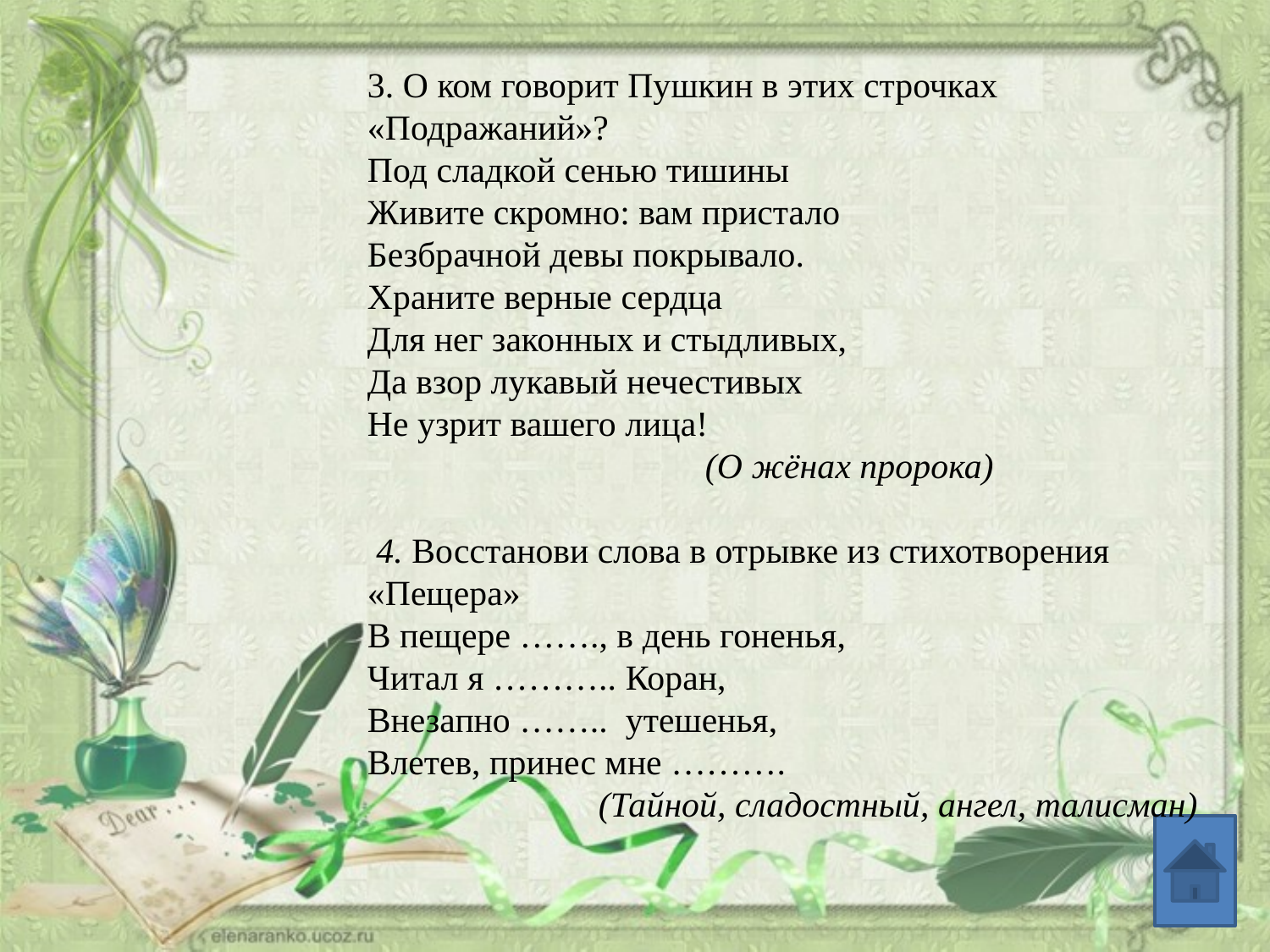

3. О ком говорит Пушкин в этих строчках «Подражаний»?
Под сладкой сенью тишины
Живите скромно: вам пристало
Безбрачной девы покрывало.
Храните верные сердца
Для нег законных и стыдливых,
Да взор лукавый нечестивых
Не узрит вашего лица!
                                      (О жёнах пророка)

 4. Восстанови слова в отрывке из стихотворения «Пещера»
В пещере ……., в день гоненья,
Читал я ……….. Коран,
Внезапно ……..  утешенья,
Влетев, принес мне ……….
                          (Тайной, сладостный, ангел, талисман)